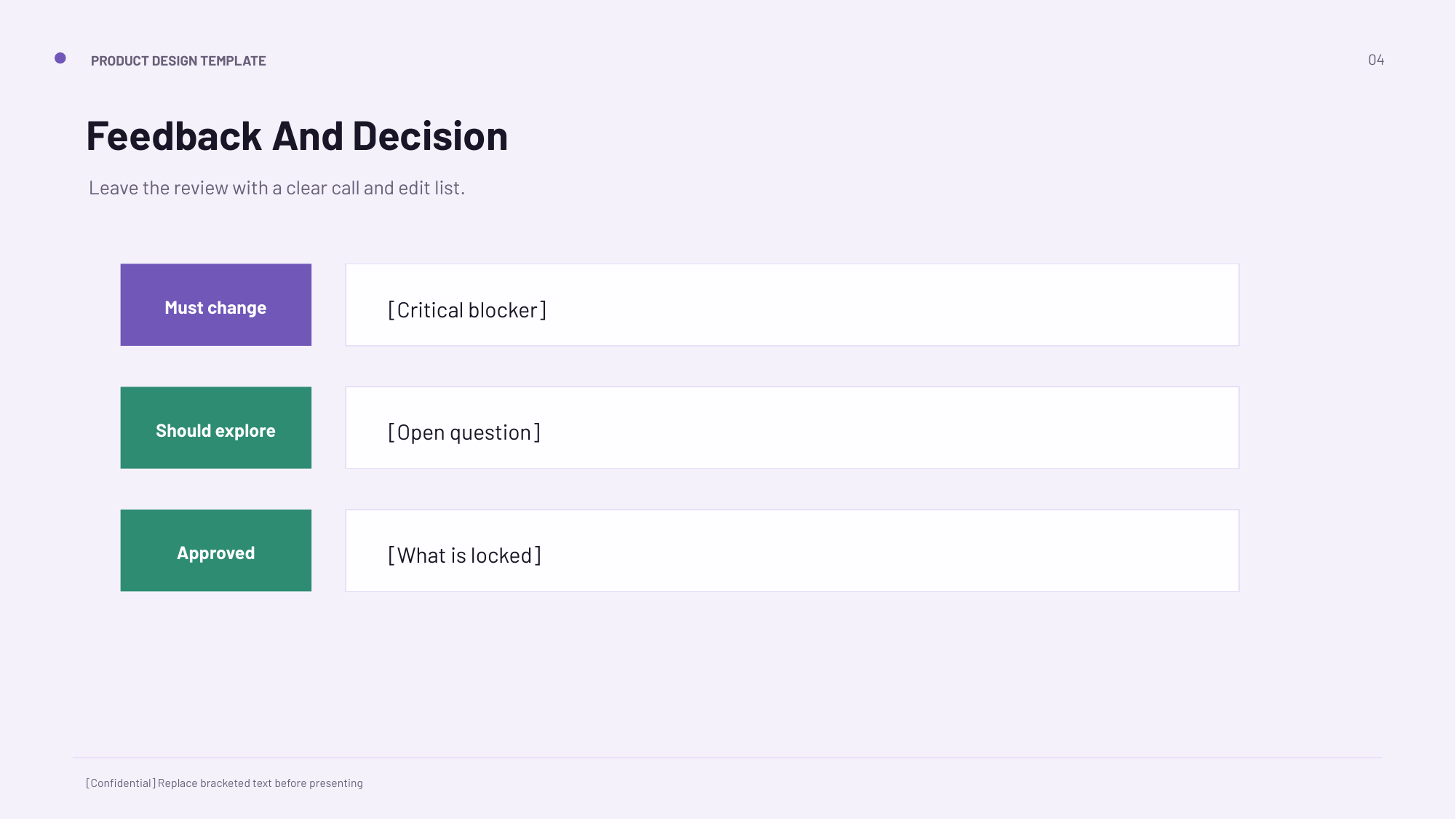

04
PRODUCT DESIGN TEMPLATE

Feedback And Decision
Leave the review with a clear call and edit list.

Must change
[Critical blocker]

Should explore
[Open question]

Approved
[What is locked]

[Confidential] Replace bracketed text before presenting